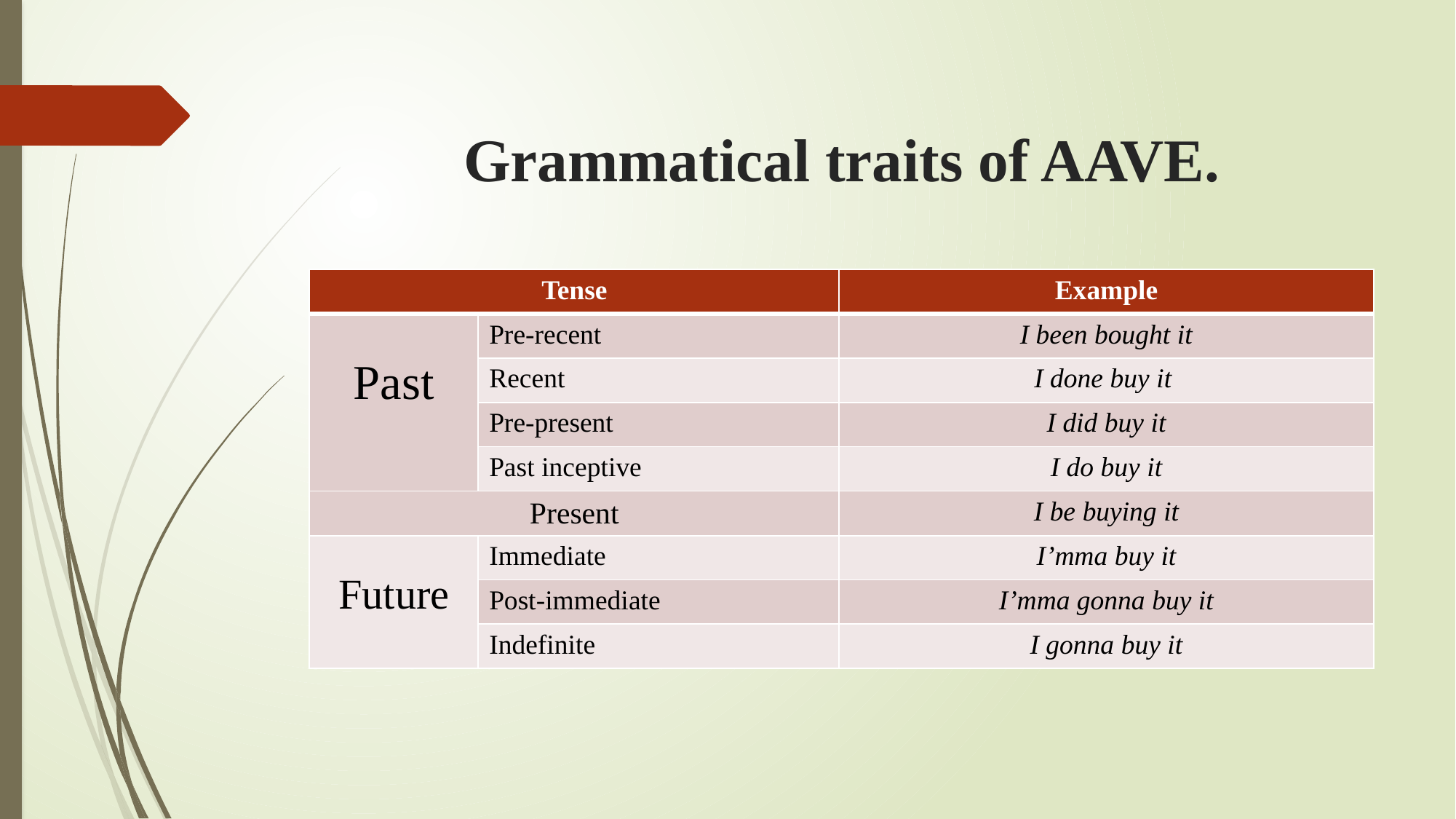

# Grammatical traits of AAVE.
| Tense |  | Example |
| --- | --- | --- |
| Past | Pre-recent | I been bought it |
|  | Recent | I done buy it |
|  | Pre-present | I did buy it |
|  | Past inceptive | I do buy it |
| Present |  | I be buying it |
| Future | Immediate | I’mma buy it |
|  | Post-immediate | I’mma gonna buy it |
|  | Indefinite | I gonna buy it |